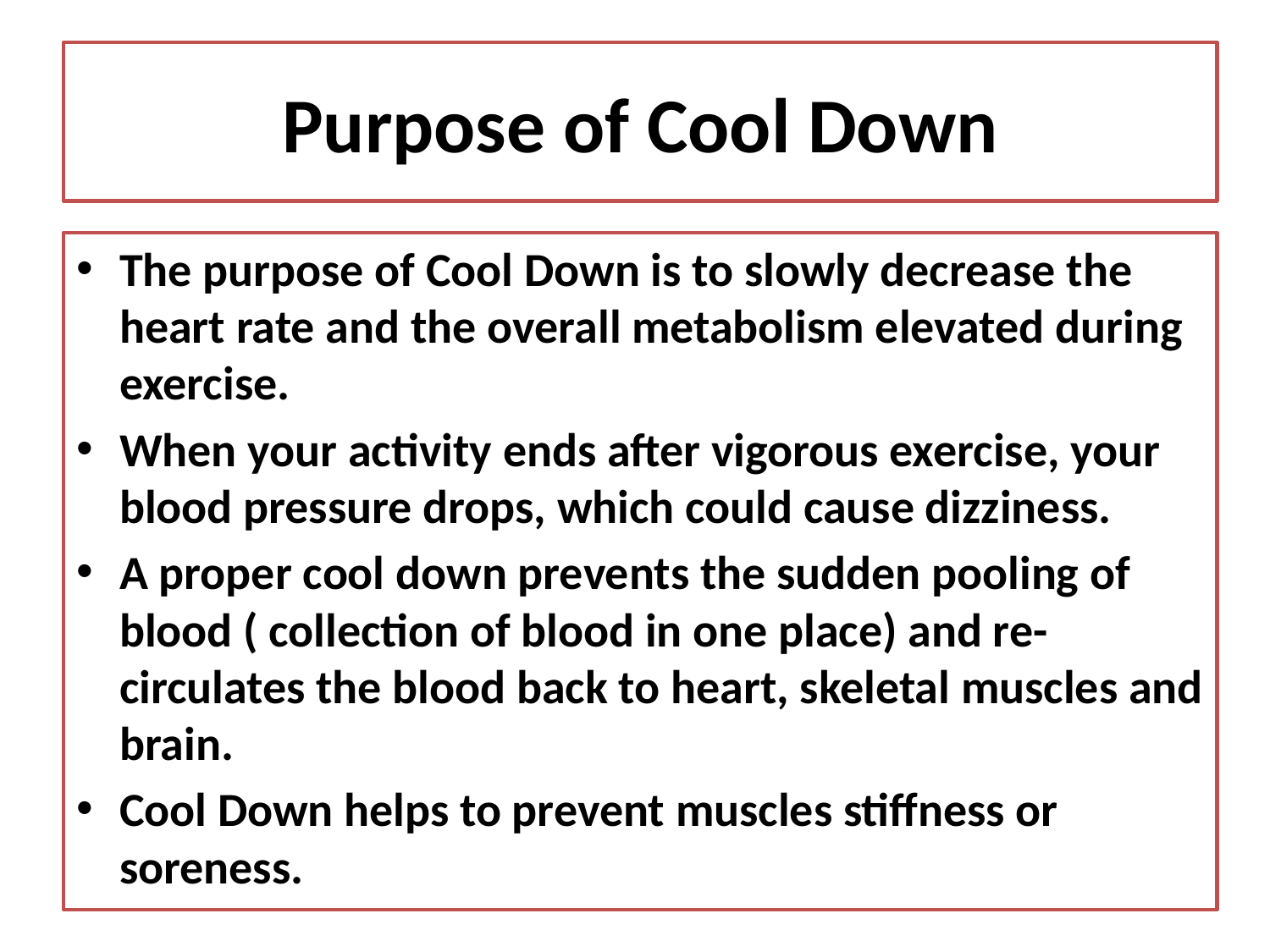

# Purpose of Cool Down
The purpose of Cool Down is to slowly decrease the heart rate and the overall metabolism elevated during exercise.
When your activity ends after vigorous exercise, your blood pressure drops, which could cause dizziness.
A proper cool down prevents the sudden pooling of blood ( collection of blood in one place) and re-circulates the blood back to heart, skeletal muscles and brain.
Cool Down helps to prevent muscles stiffness or soreness.